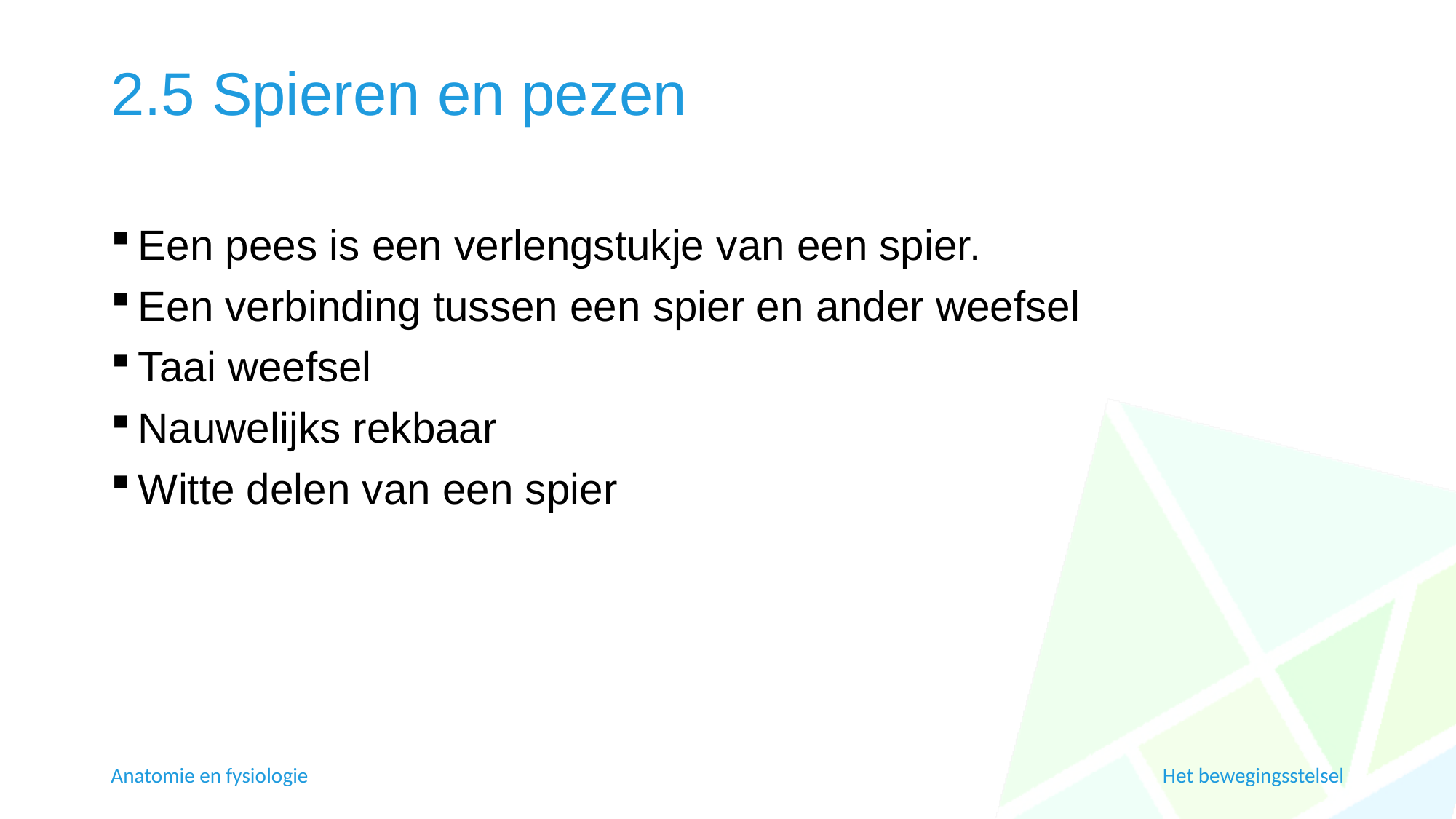

# 2.5 Spieren en pezen
Een pees is een verlengstukje van een spier.
Een verbinding tussen een spier en ander weefsel
Taai weefsel
Nauwelijks rekbaar
Witte delen van een spier
Anatomie en fysiologie
Het bewegingsstelsel